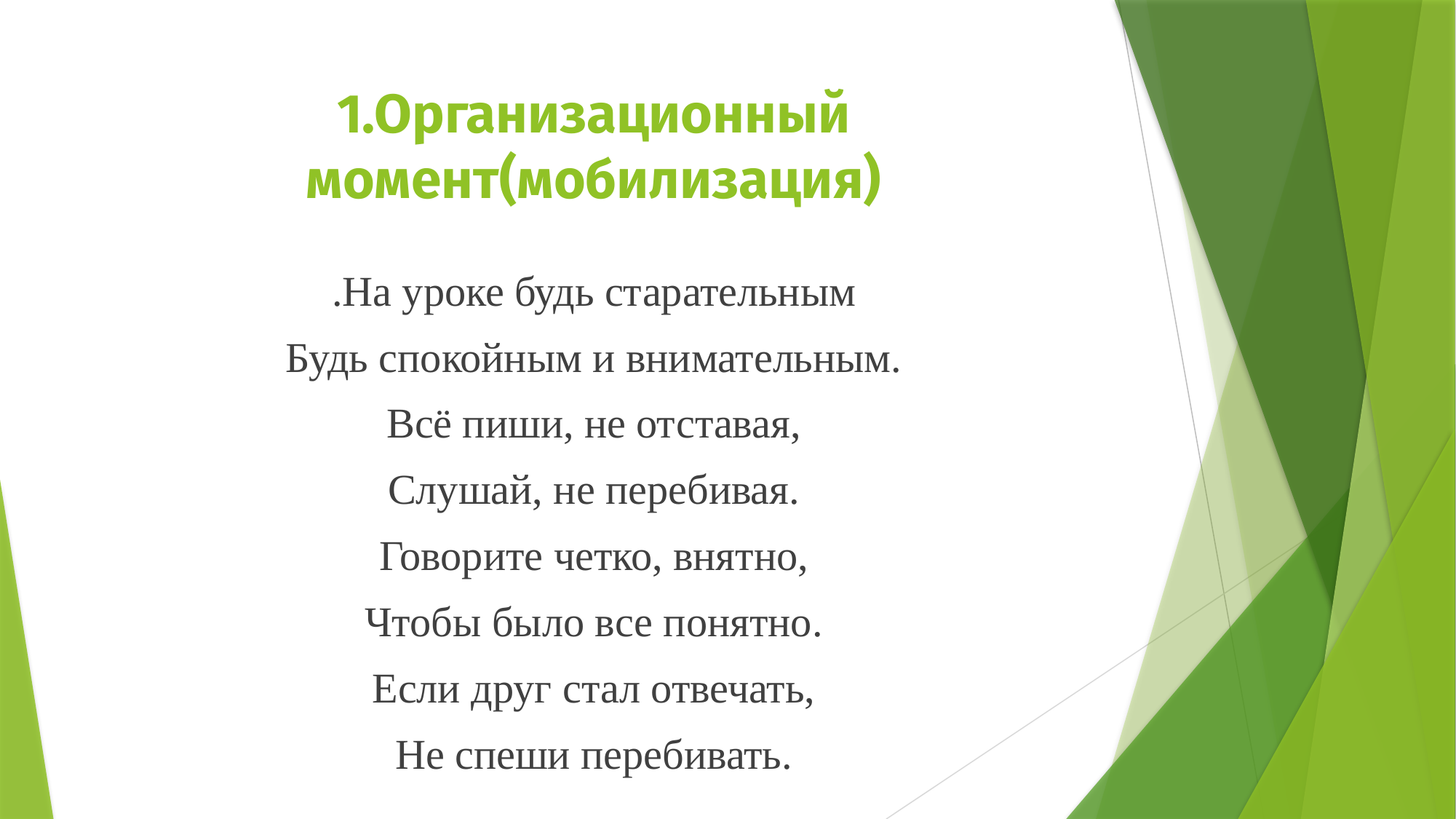

# 1.Организационный момент(мобилизация)
.На уроке будь старательным
Будь спокойным и внимательным.
Всё пиши, не отставая,
Слушай, не перебивая.
Говорите четко, внятно,
Чтобы было все понятно.
Если друг стал отвечать,
Не спеши перебивать.